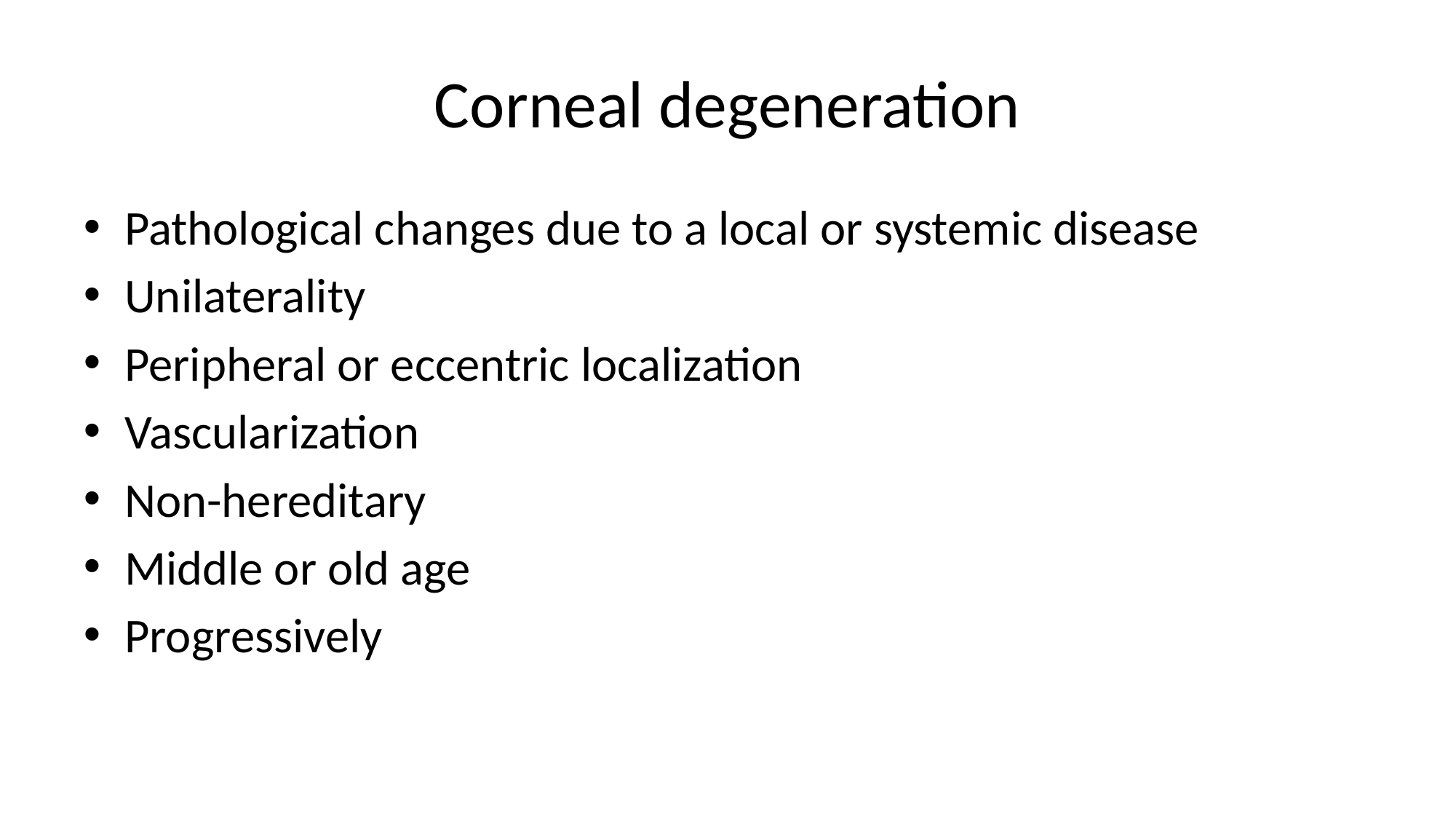

# Corneal degeneration
Pathological changes due to a local or systemic disease
Unilaterality
Peripheral or eccentric localization
Vascularization
Non-hereditary
Middle or old age
Progressively